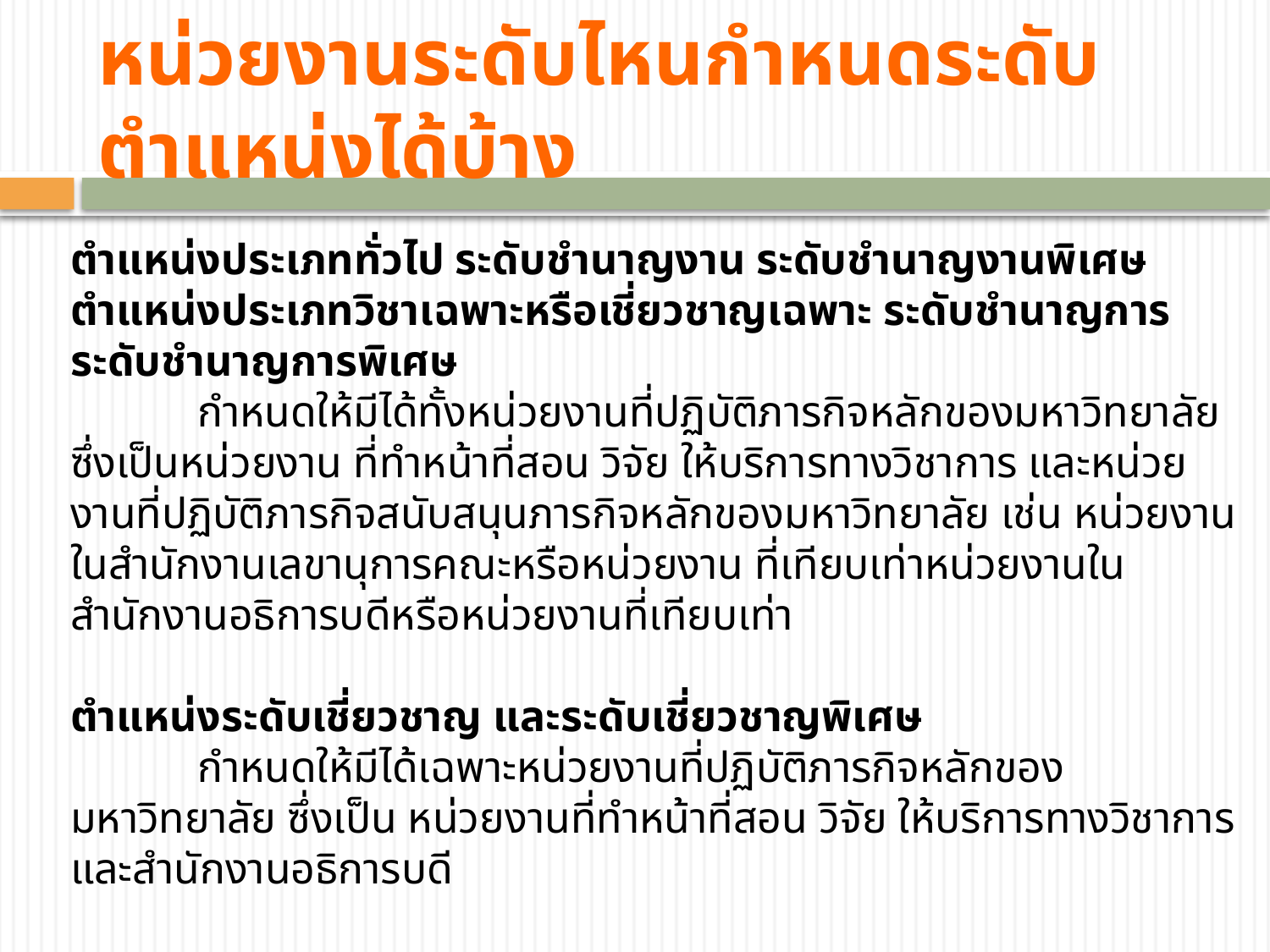

# หน่วยงานระดับไหนกำหนดระดับตำแหน่งได้บ้าง
ตำแหน่งประเภททั่วไป ระดับชำนาญงาน ระดับชำนาญงานพิเศษ
ตำแหน่งประเภทวิชาเฉพาะหรือเชี่ยวชาญเฉพาะ ระดับชำนาญการ ระดับชำนาญการพิเศษ
	กำหนดให้มีได้ทั้งหน่วยงานที่ปฏิบัติภารกิจหลักของมหาวิทยาลัย ซึ่งเป็นหน่วยงาน ที่ทำหน้าที่สอน วิจัย ให้บริการทางวิชาการ และหน่วยงานที่ปฏิบัติภารกิจสนับสนุนภารกิจหลักของมหาวิทยาลัย เช่น หน่วยงานในสำนักงานเลขานุการคณะหรือหน่วยงาน ที่เทียบเท่าหน่วยงานในสำนักงานอธิการบดีหรือหน่วยงานที่เทียบเท่า

ตำแหน่งระดับเชี่ยวชาญ และระดับเชี่ยวชาญพิเศษ
	กำหนดให้มีได้เฉพาะหน่วยงานที่ปฏิบัติภารกิจหลักของมหาวิทยาลัย ซึ่งเป็น หน่วยงานที่ทำหน้าที่สอน วิจัย ให้บริการทางวิชาการและสำนักงานอธิการบดี